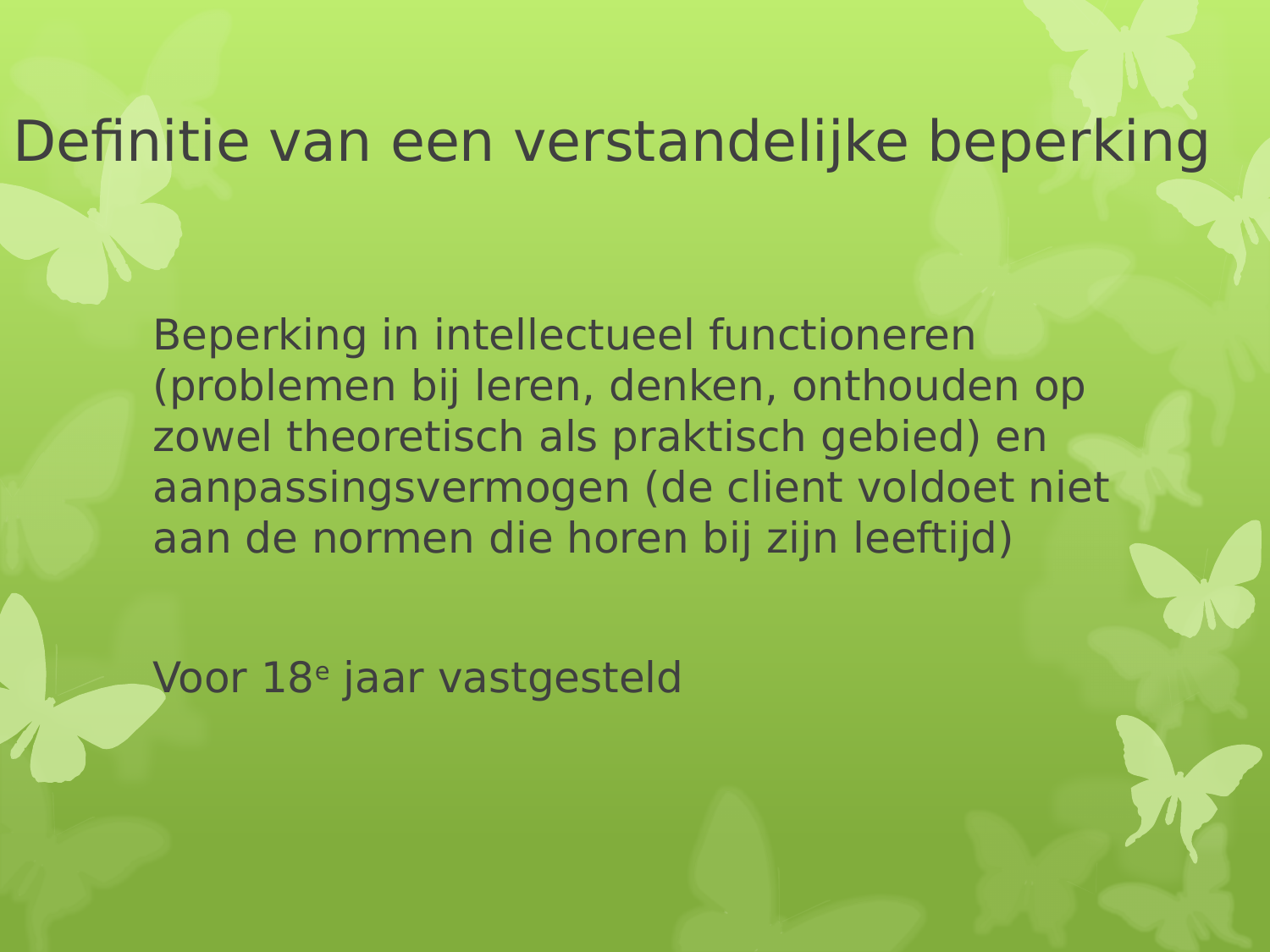

# Definitie van een verstandelijke beperking
Beperking in intellectueel functioneren (problemen bij leren, denken, onthouden op zowel theoretisch als praktisch gebied) en aanpassingsvermogen (de client voldoet niet aan de normen die horen bij zijn leeftijd)

Voor 18e jaar vastgesteld